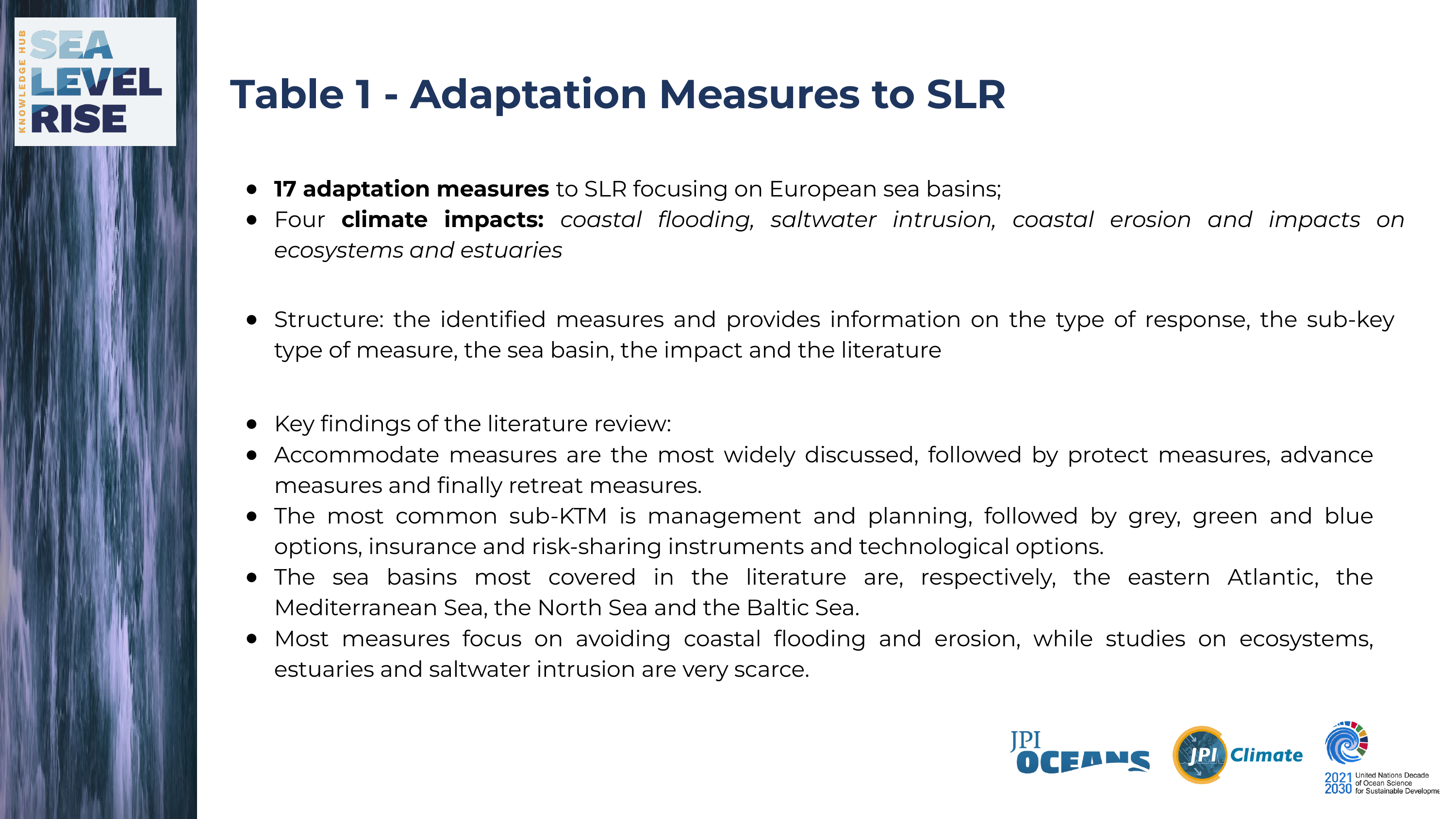

Table 1 - Adaptation Measures to SLR
17 adaptation measures to SLR focusing on European sea basins;
Four climate impacts: coastal flooding, saltwater intrusion, coastal erosion and impacts on ecosystems and estuaries
Structure: the identified measures and provides information on the type of response, the sub-key type of measure, the sea basin, the impact and the literature
Key findings of the literature review:
Accommodate measures are the most widely discussed, followed by protect measures, advance measures and finally retreat measures.
The most common sub-KTM is management and planning, followed by grey, green and blue options, insurance and risk-sharing instruments and technological options.
The sea basins most covered in the literature are, respectively, the eastern Atlantic, the Mediterranean Sea, the North Sea and the Baltic Sea.
Most measures focus on avoiding coastal flooding and erosion, while studies on ecosystems, estuaries and saltwater intrusion are very scarce.